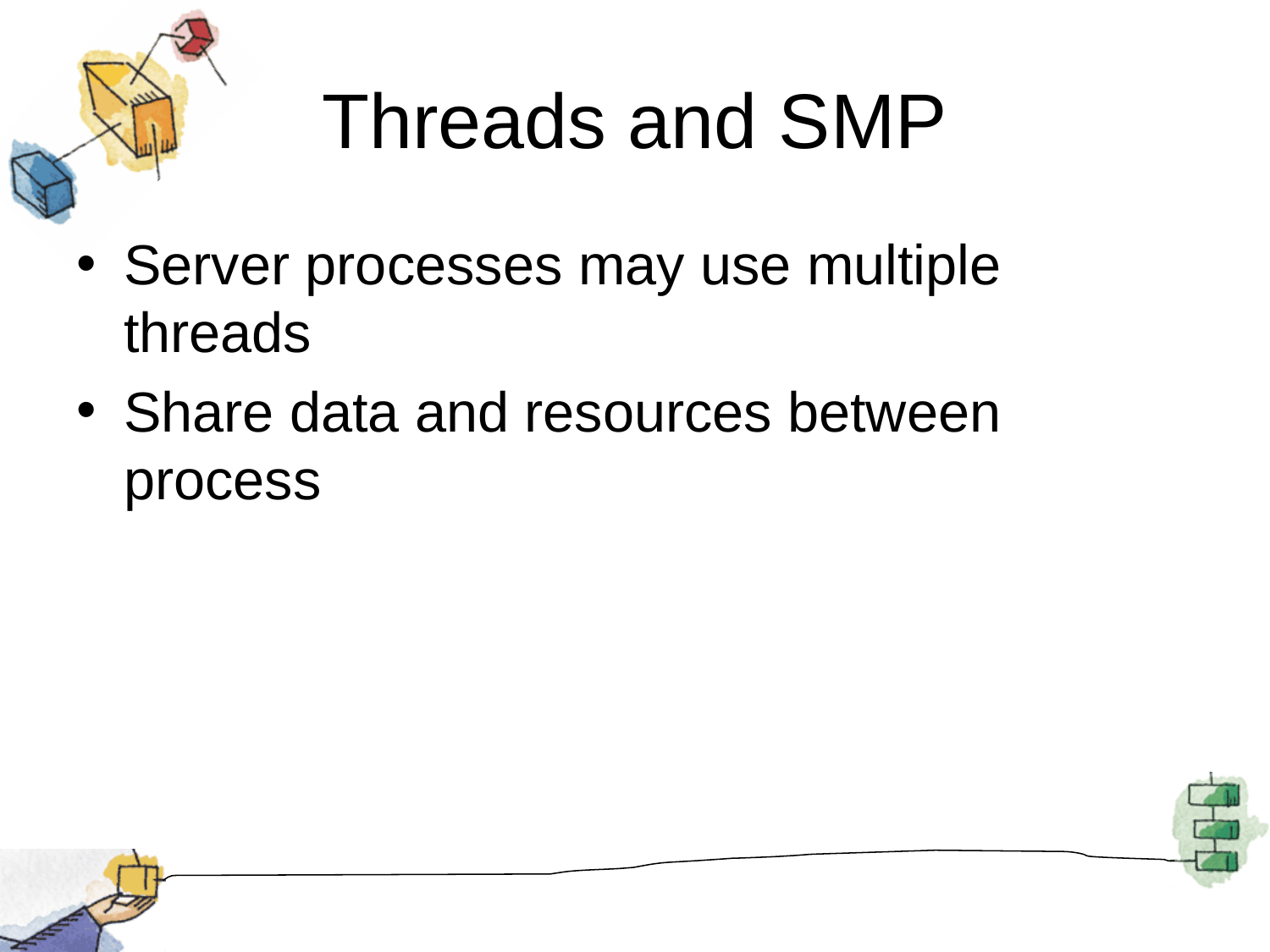

# Threads and SMP
Server processes may use multiple threads
Share data and resources between process